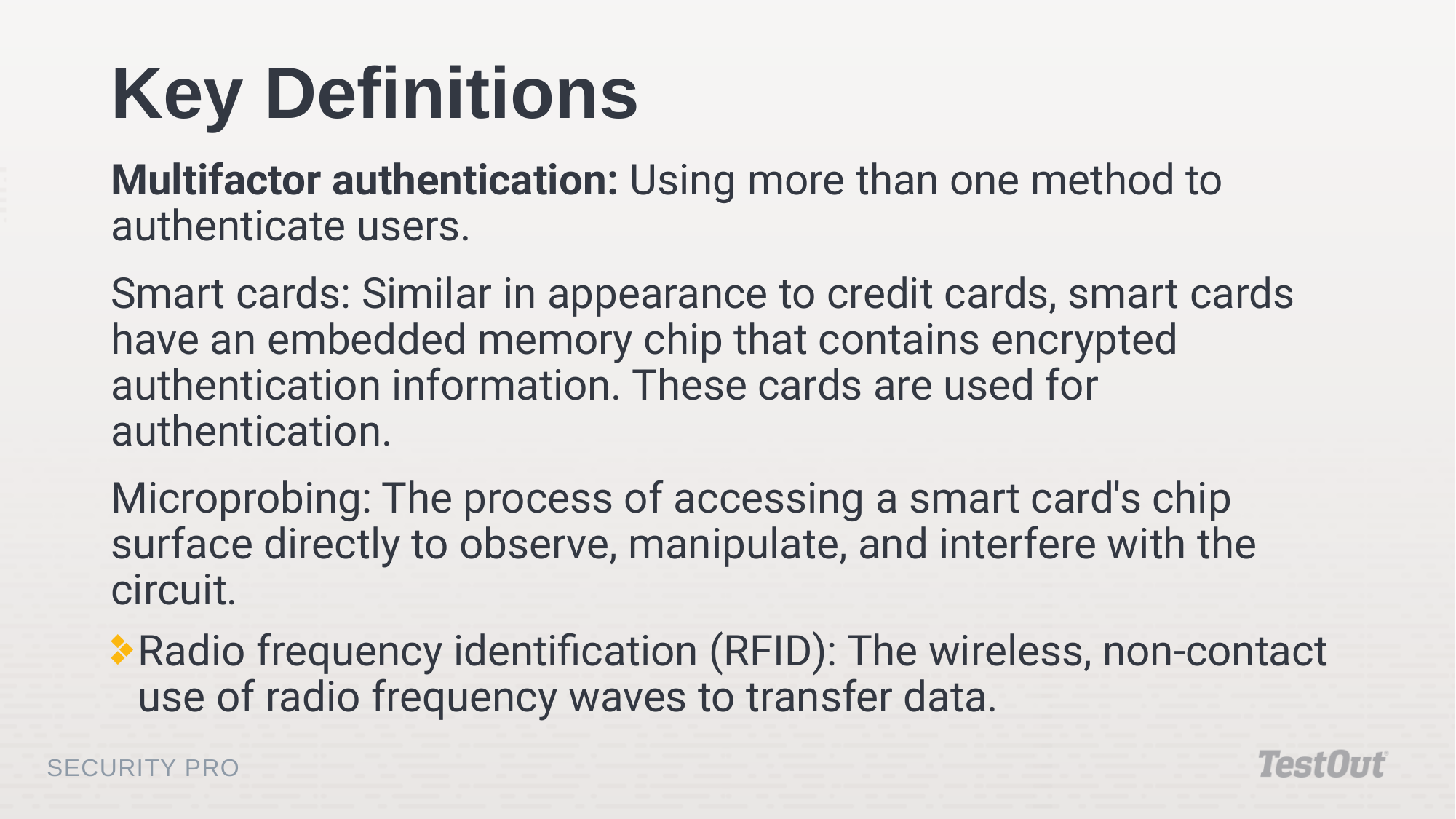

# Key Definitions
Multifactor authentication: Using more than one method to authenticate users.
Smart cards: Similar in appearance to credit cards, smart cards have an embedded memory chip that contains encrypted authentication information. These cards are used for authentication.
Microprobing: The process of accessing a smart card's chip surface directly to observe, manipulate, and interfere with the circuit.
Radio frequency identification (RFID): The wireless, non-contact use of radio frequency waves to transfer data.
Security Pro